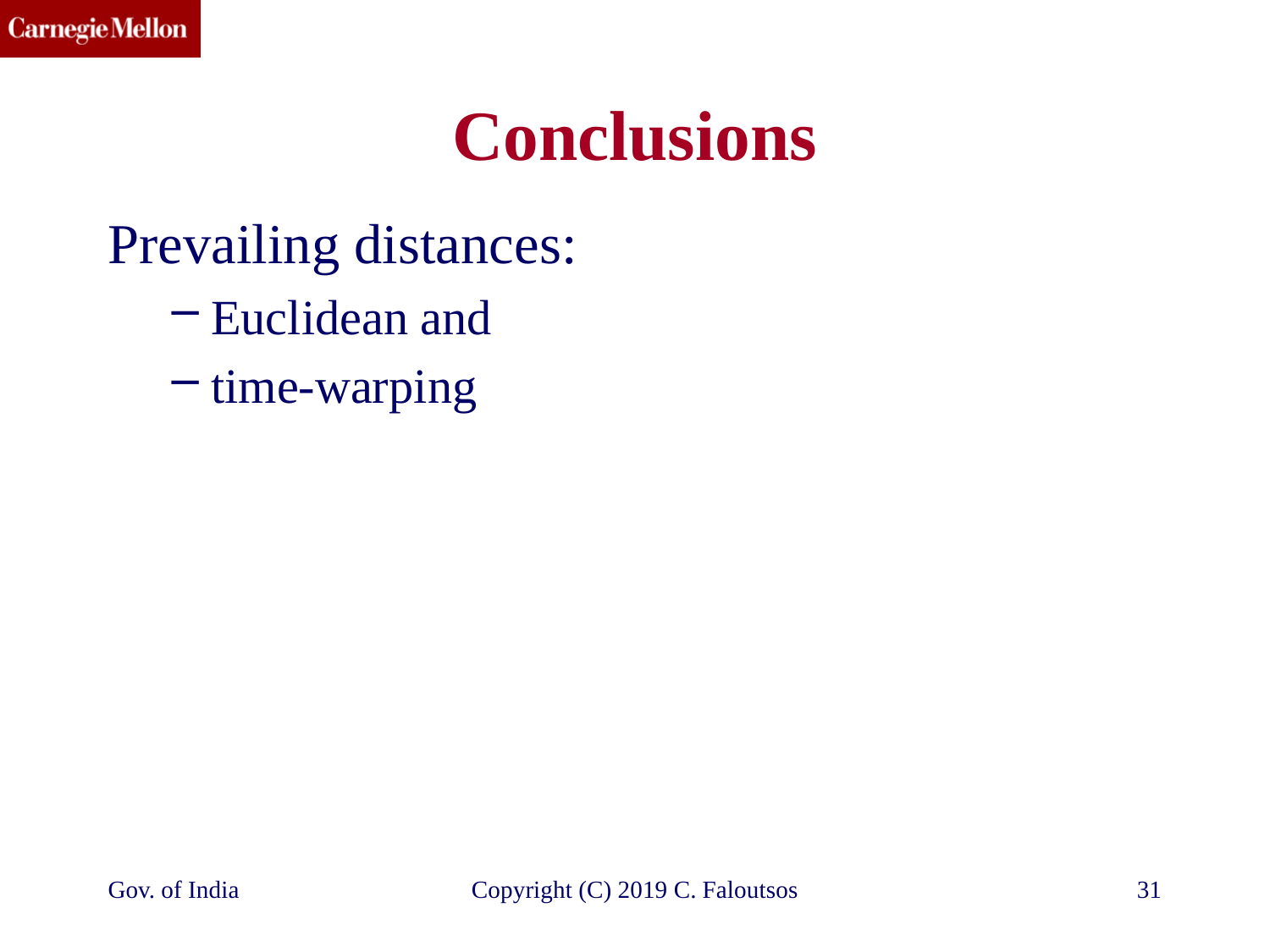

Conclusions
Prevailing distances:
Euclidean and
time-warping
Gov. of India
Copyright (C) 2019 C. Faloutsos
31